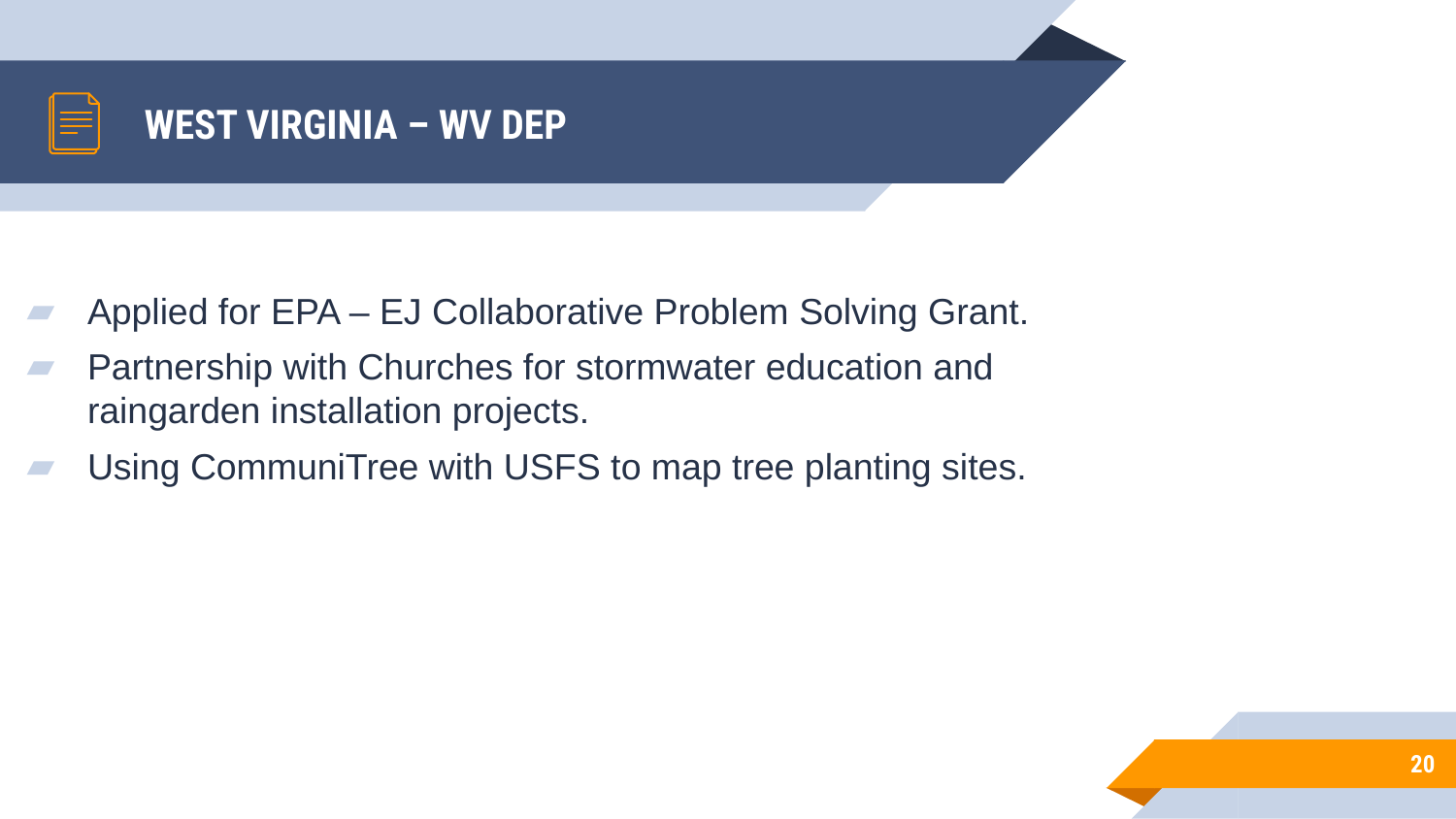

# WEST VIRGINIA – WV DEP

Applied for EPA – EJ Collaborative Problem Solving Grant.
Partnership with Churches for stormwater education and raingarden installation projects.
Using CommuniTree with USFS to map tree planting sites.
20